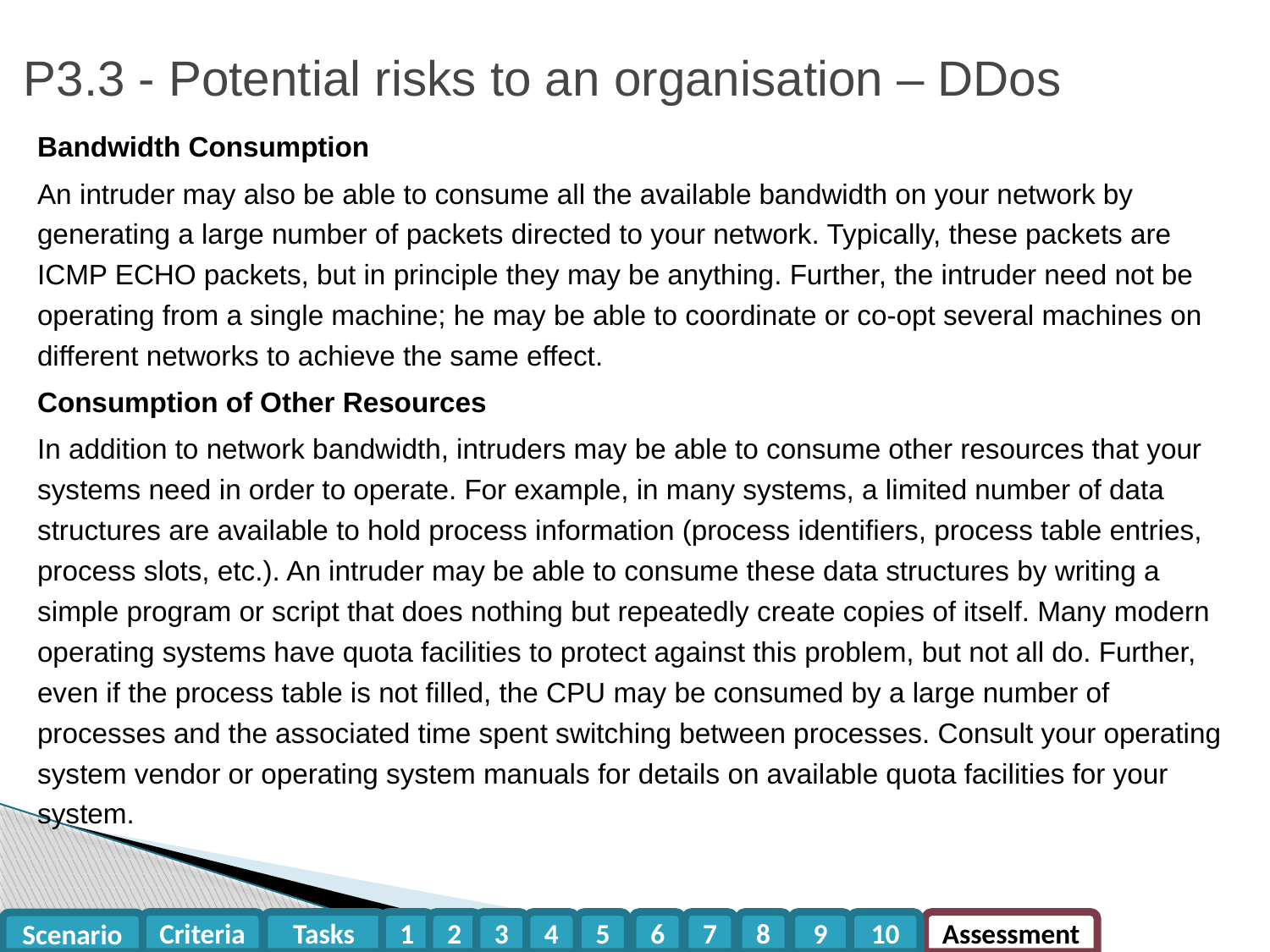

P3.3 - Potential risks to an organisation – DDos
Bandwidth Consumption
An intruder may also be able to consume all the available bandwidth on your network by generating a large number of packets directed to your network. Typically, these packets are ICMP ECHO packets, but in principle they may be anything. Further, the intruder need not be operating from a single machine; he may be able to coordinate or co-opt several machines on different networks to achieve the same effect.
Consumption of Other Resources
In addition to network bandwidth, intruders may be able to consume other resources that your systems need in order to operate. For example, in many systems, a limited number of data structures are available to hold process information (process identifiers, process table entries, process slots, etc.). An intruder may be able to consume these data structures by writing a simple program or script that does nothing but repeatedly create copies of itself. Many modern operating systems have quota facilities to protect against this problem, but not all do. Further, even if the process table is not filled, the CPU may be consumed by a large number of processes and the associated time spent switching between processes. Consult your operating system vendor or operating system manuals for details on available quota facilities for your system.